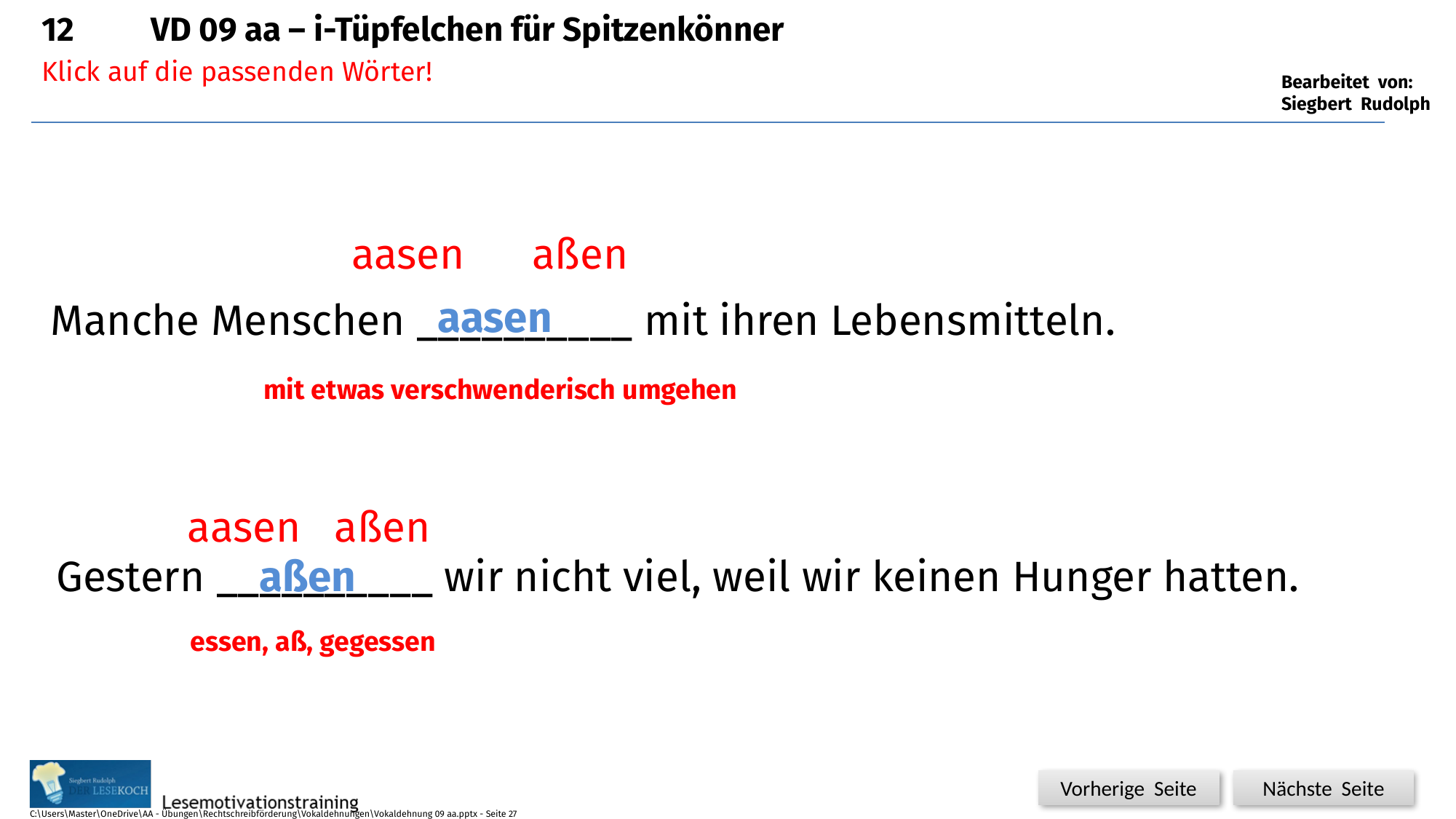

12	VD 09 aa – i-Tüpfelchen für Spitzenkönner
Klick auf die passenden Wörter!
aasen
aßen
aasen
Manche Menschen __________ mit ihren Lebensmitteln.
mit etwas verschwenderisch umgehen
aasen
aßen
Gestern __________ wir nicht viel, weil wir keinen Hunger hatten.
aßen
essen, aß, gegessen
C:\Users\Master\OneDrive\AA - Übungen\Rechtschreibförderung\Vokaldehnungen\Vokaldehnung 09 aa.pptx - Seite 27